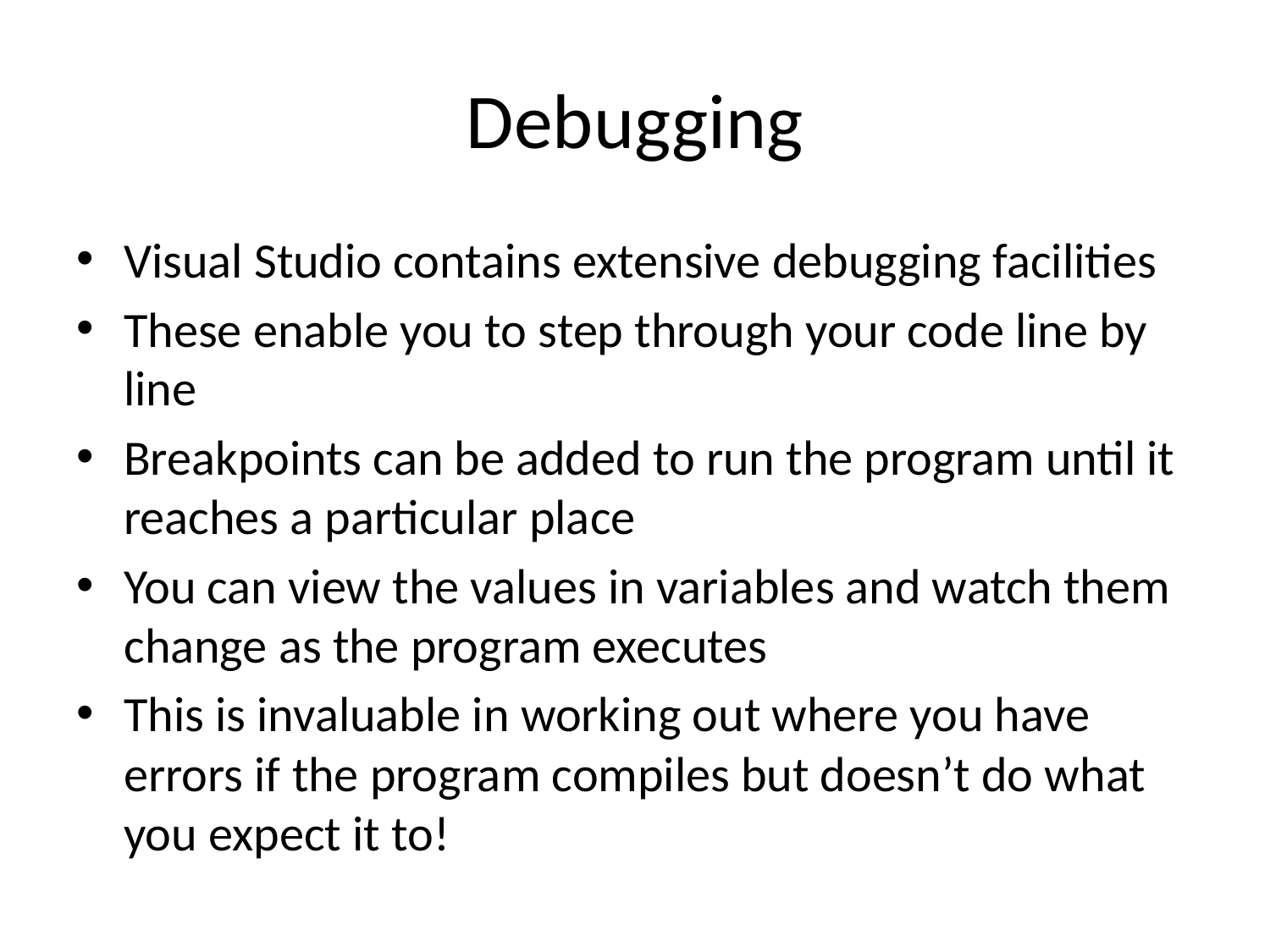

# Debugging
Visual Studio contains extensive debugging facilities
These enable you to step through your code line by line
Breakpoints can be added to run the program until it reaches a particular place
You can view the values in variables and watch them change as the program executes
This is invaluable in working out where you have errors if the program compiles but doesn’t do what you expect it to!